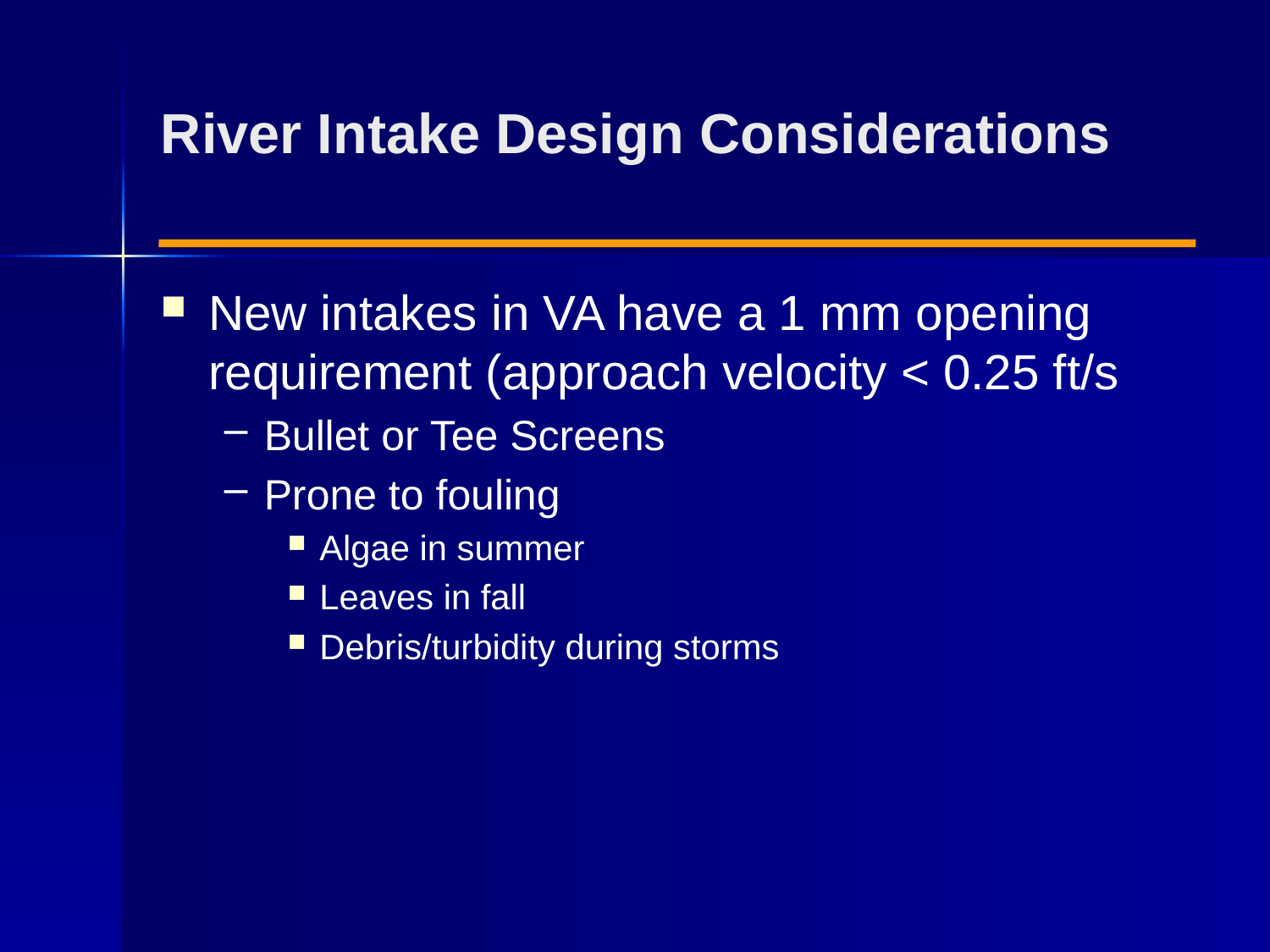

# River Intake Design Considerations
New intakes in VA have a 1 mm opening requirement (approach velocity < 0.25 ft/s
Bullet or Tee Screens
Prone to fouling
Algae in summer
Leaves in fall
Debris/turbidity during storms